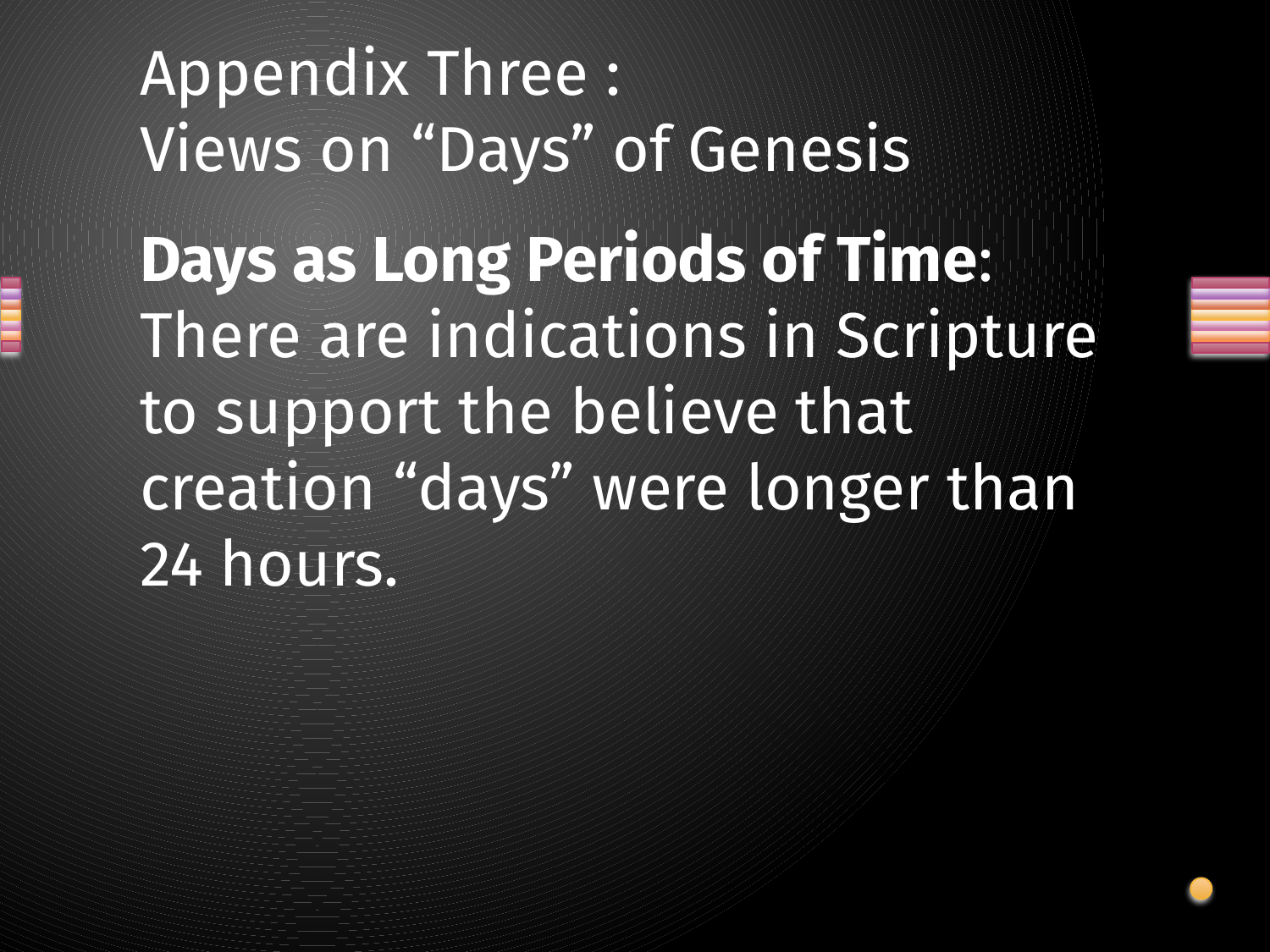

# Appendix Three : Views on “Days” of Genesis

Days as Long Periods of Time: There are indications in Scripture to support the believe that creation “days” were longer than 24 hours.